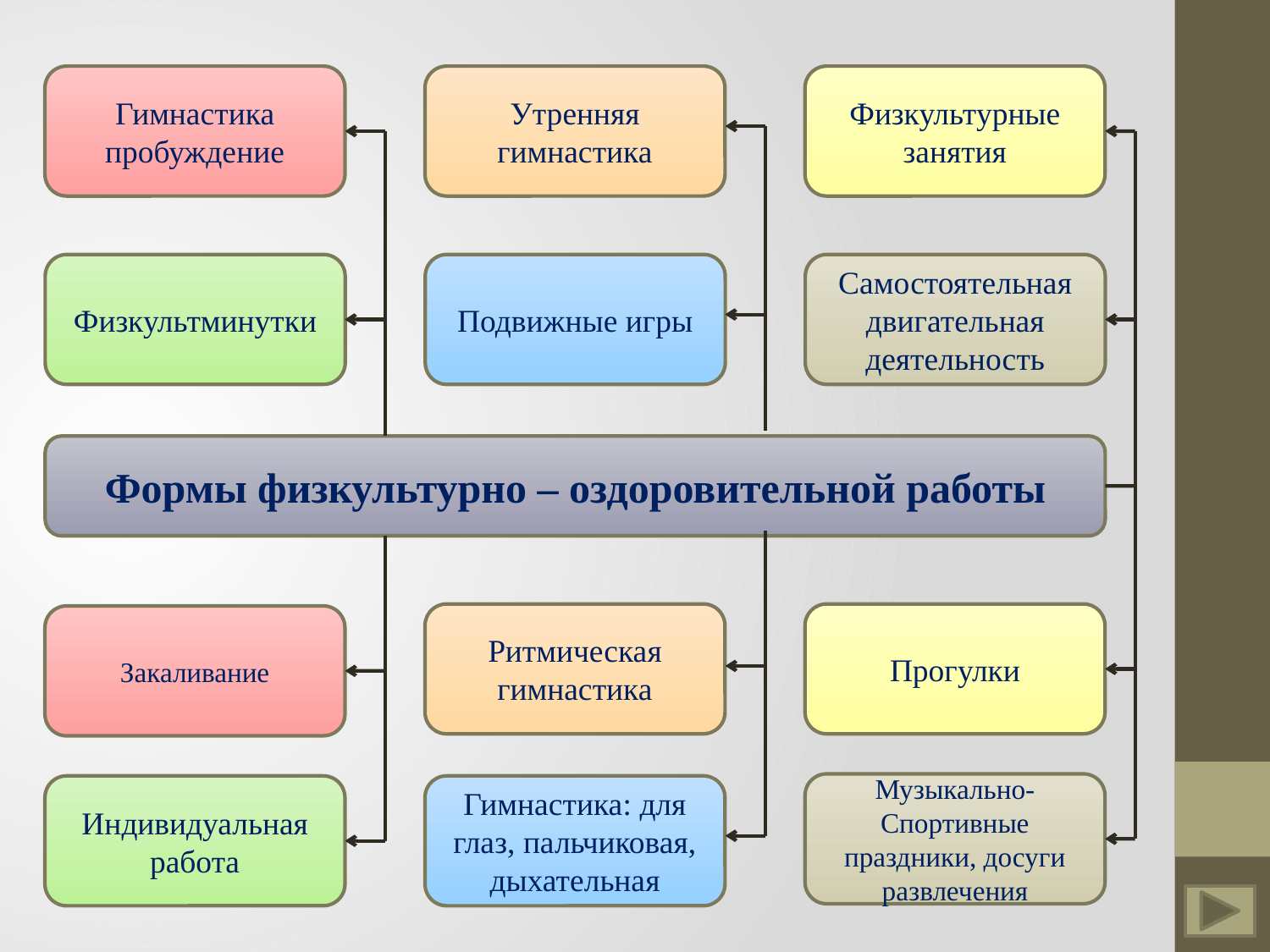

Гимнастика пробуждение
Утренняя гимнастика
Физкультурные занятия
Физкультминутки
Подвижные игры
Самостоятельная двигательная деятельность
Формы физкультурно – оздоровительной работы
Ритмическая гимнастика
Прогулки
Закаливание

Музыкально-Спортивные праздники, досуги развлечения
Индивидуальная работа

Гимнастика: для глаз, пальчиковая, дыхательная